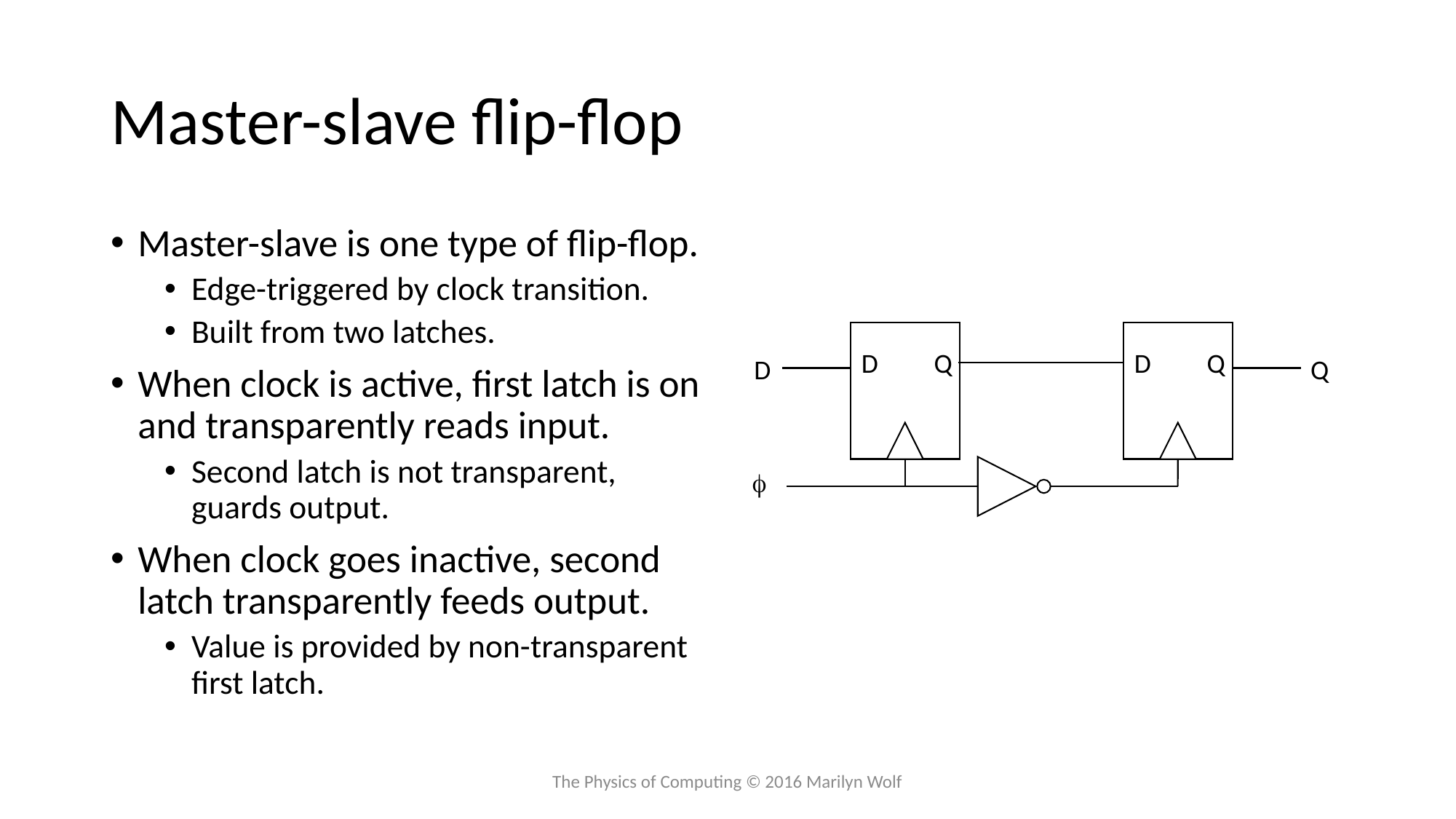

# Master-slave flip-flop
Master-slave is one type of flip-flop.
Edge-triggered by clock transition.
Built from two latches.
When clock is active, first latch is on and transparently reads input.
Second latch is not transparent, guards output.
When clock goes inactive, second latch transparently feeds output.
Value is provided by non-transparent first latch.

D
Q

D
Q

D
Q

φ
The Physics of Computing © 2016 Marilyn Wolf